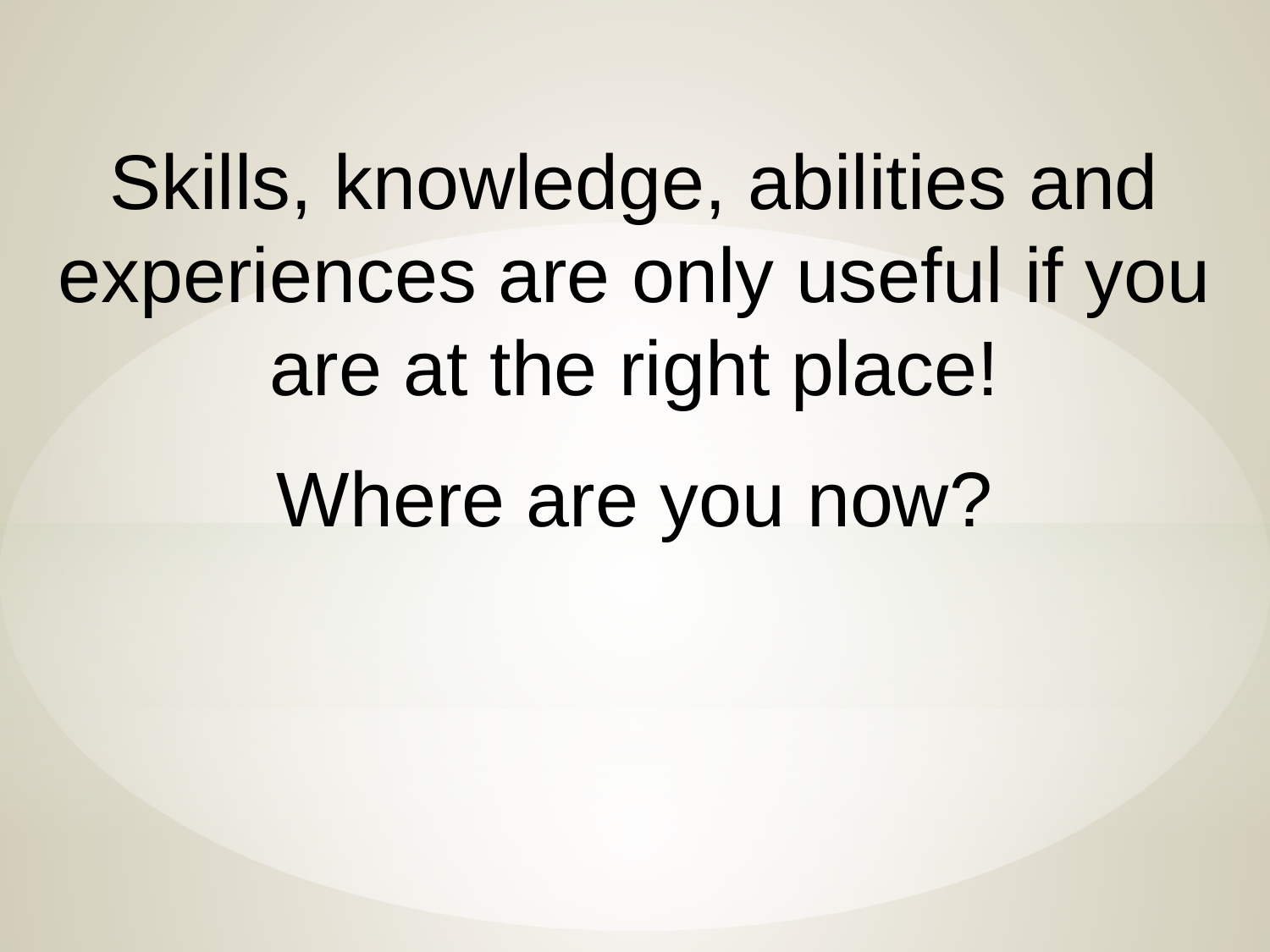

Skills, knowledge, abilities and experiences are only useful if you are at the right place!
Where are you now?